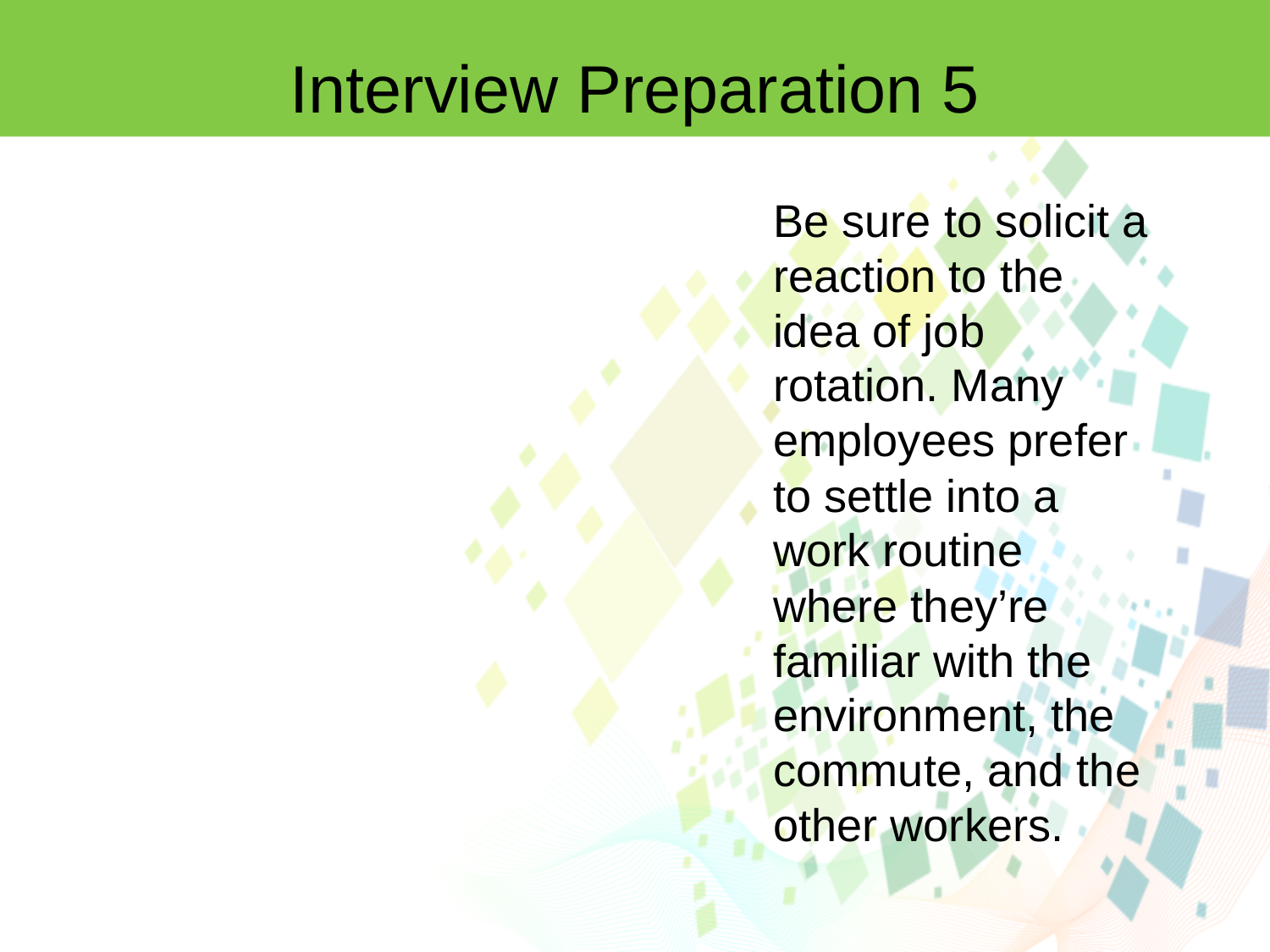

Interview Preparation 5
Be sure to solicit a reaction to the idea of job
rotation. Many employees prefer to settle into a work routine where they’re familiar with the environment, the commute, and the other workers.